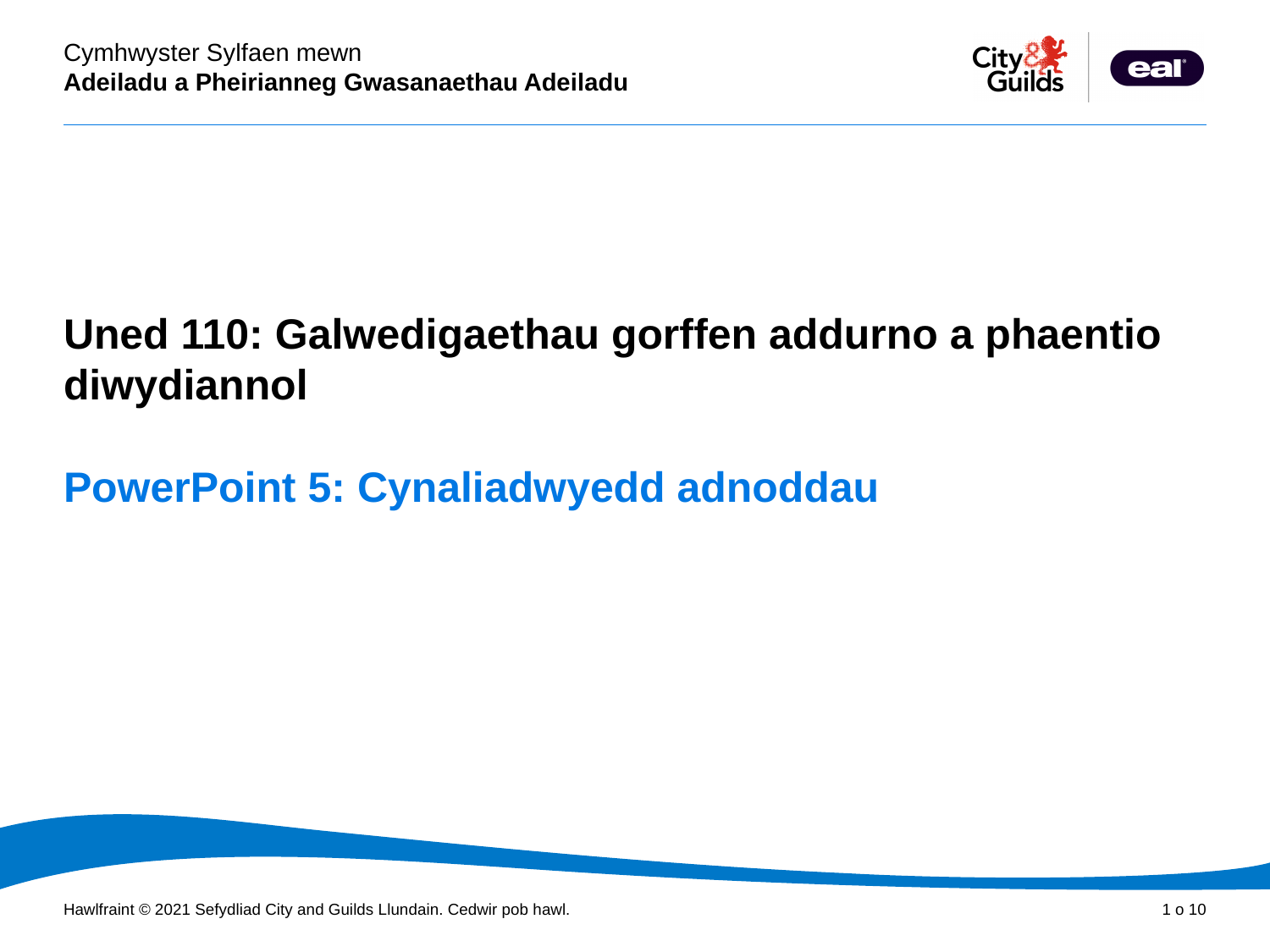

Cyflwyniad PowerPoint
Uned 110: Galwedigaethau gorffen addurno a phaentio diwydiannol

# PowerPoint 5: Cynaliadwyedd adnoddau